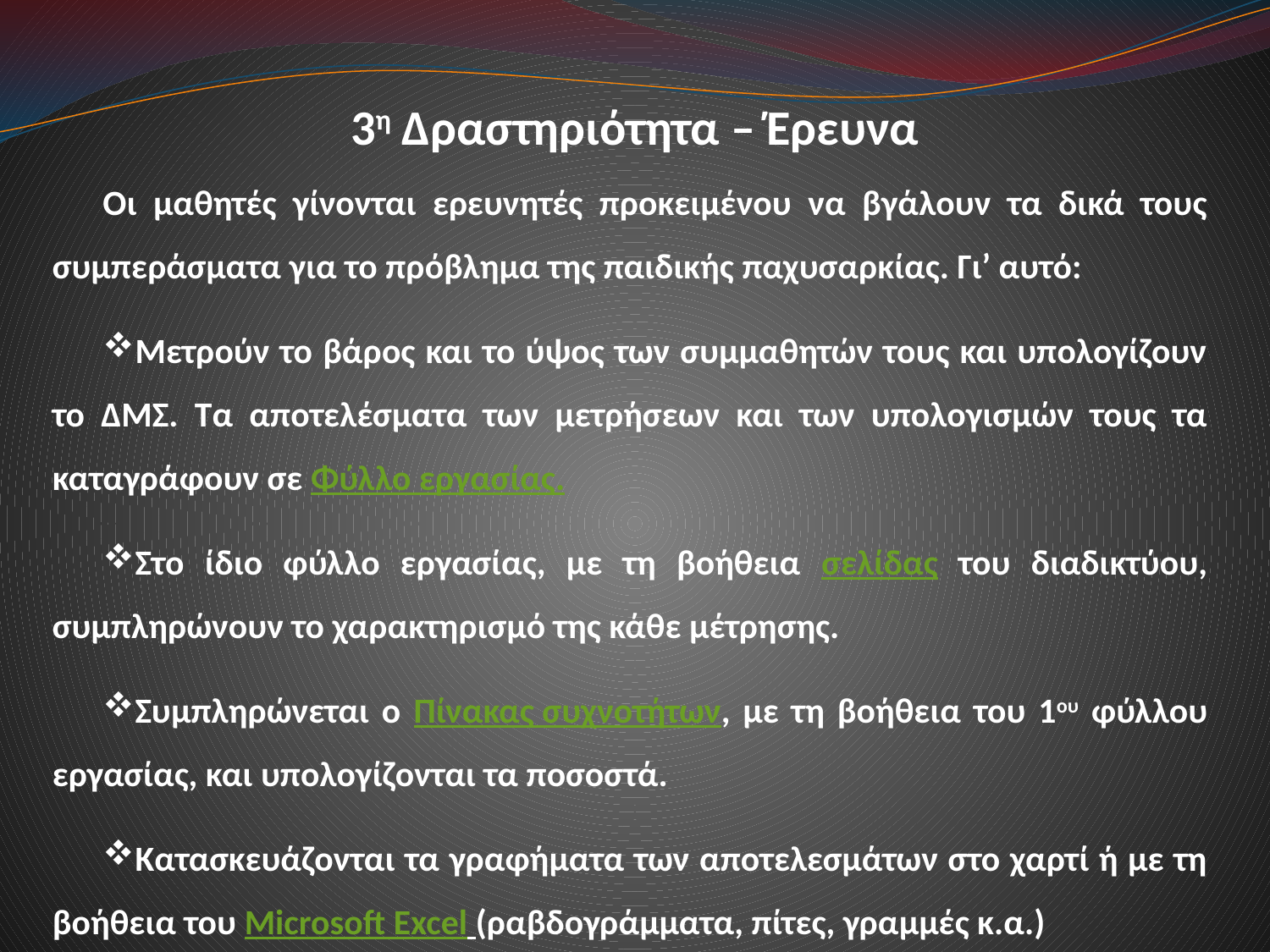

3η Δραστηριότητα – Έρευνα
Οι μαθητές γίνονται ερευνητές προκειμένου να βγάλουν τα δικά τους συμπεράσματα για το πρόβλημα της παιδικής παχυσαρκίας. Γι’ αυτό:
Μετρούν το βάρος και το ύψος των συμμαθητών τους και υπολογίζουν το ΔΜΣ. Τα αποτελέσματα των μετρήσεων και των υπολογισμών τους τα καταγράφουν σε Φύλλο εργασίας.
Στο ίδιο φύλλο εργασίας, με τη βοήθεια σελίδας του διαδικτύου, συμπληρώνουν το χαρακτηρισμό της κάθε μέτρησης.
Συμπληρώνεται ο Πίνακας συχνοτήτων, με τη βοήθεια του 1ου φύλλου εργασίας, και υπολογίζονται τα ποσοστά.
Κατασκευάζονται τα γραφήματα των αποτελεσμάτων στο χαρτί ή με τη βοήθεια του Microsoft Excel (ραβδογράμματα, πίτες, γραμμές κ.α.)